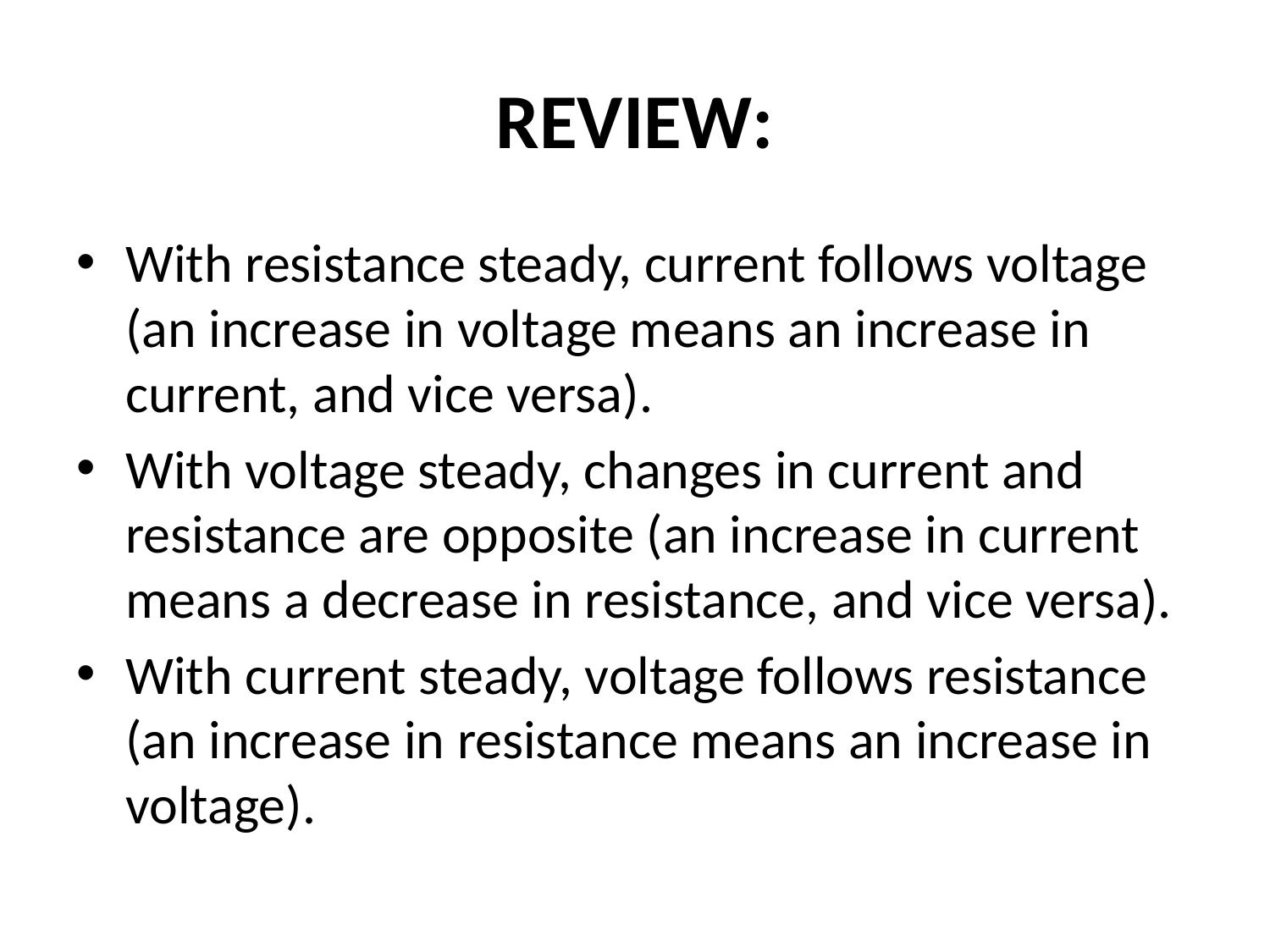

# REVIEW:
With resistance steady, current follows voltage (an increase in voltage means an increase in current, and vice versa).
With voltage steady, changes in current and resistance are opposite (an increase in current means a decrease in resistance, and vice versa).
With current steady, voltage follows resistance (an increase in resistance means an increase in voltage).